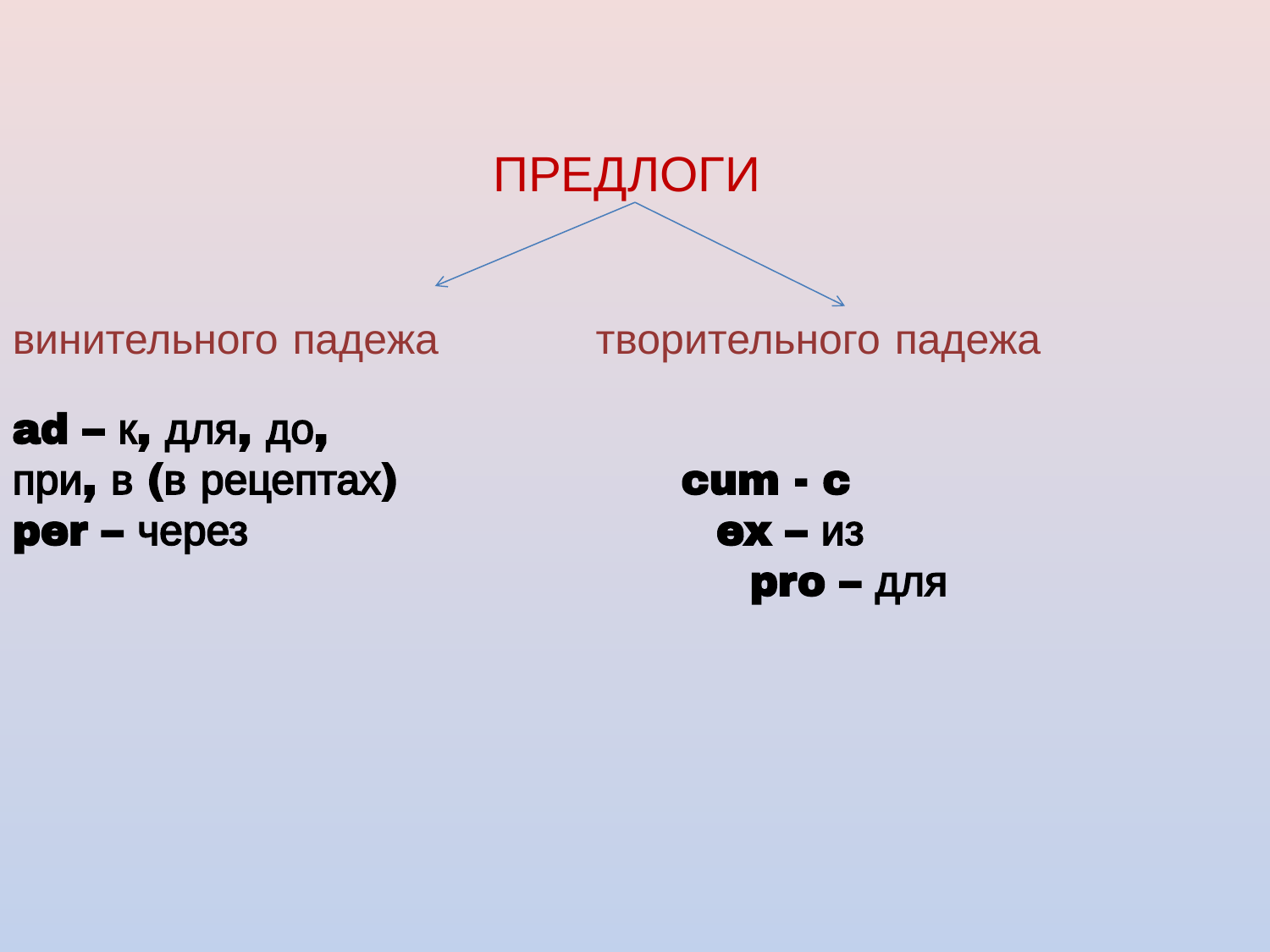

ПРЕДЛОГИ

винительного падежа                творительного падежа

ad – к, для, до,
при, в (в рецептах)                    cum - c
per – через                                 ex – из
                                                    pro – для